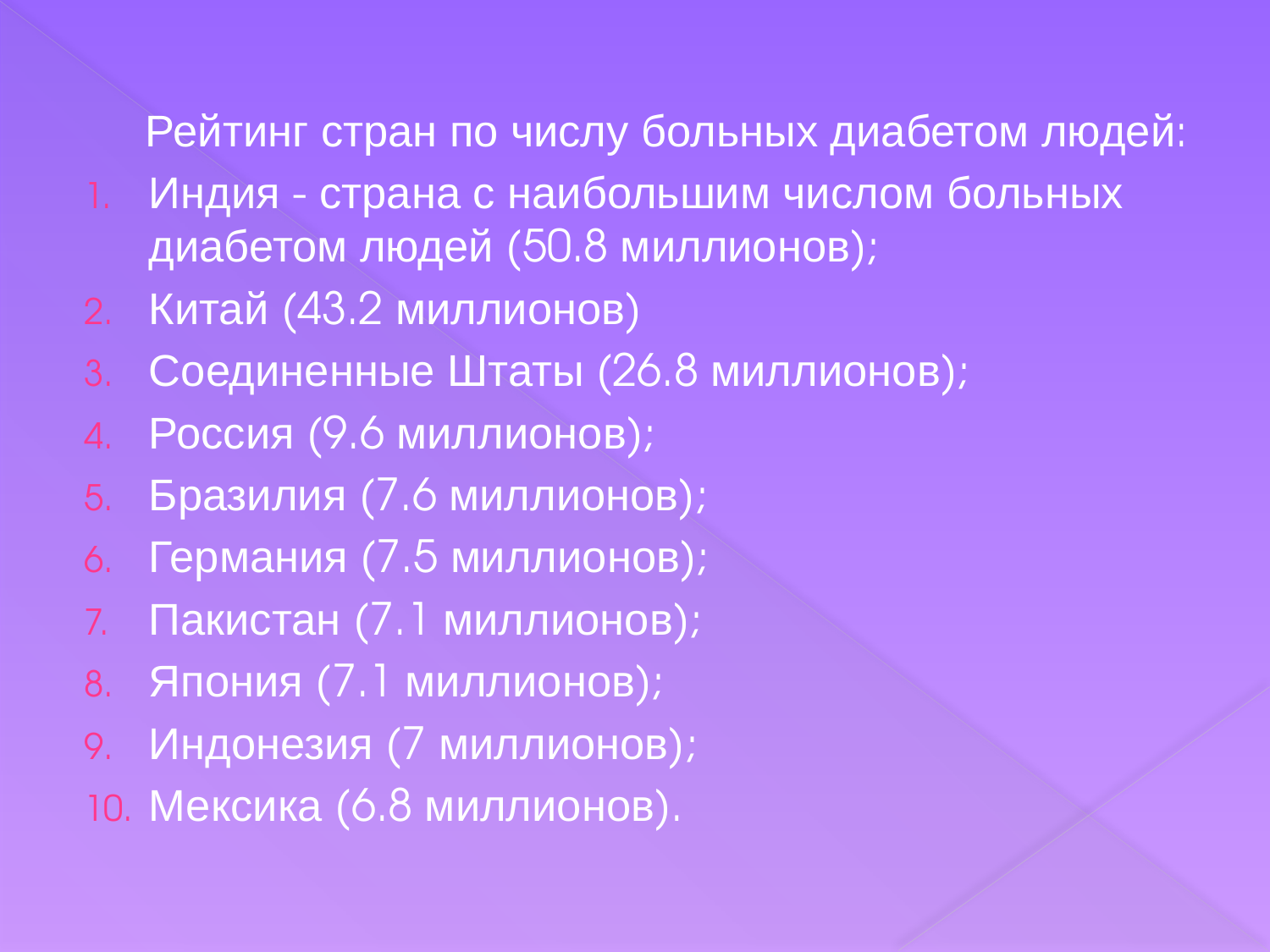

Рейтинг стран по числу больных диабетом людей:
Индия - страна с наибольшим числом больных диабетом людей (50.8 миллионов);
Китай (43.2 миллионов)
Соединенные Штаты (26.8 миллионов);
Россия (9.6 миллионов);
Бразилия (7.6 миллионов);
Германия (7.5 миллионов);
Пакистан (7.1 миллионов);
Япония (7.1 миллионов);
Индонезия (7 миллионов);
Мексика (6.8 миллионов).